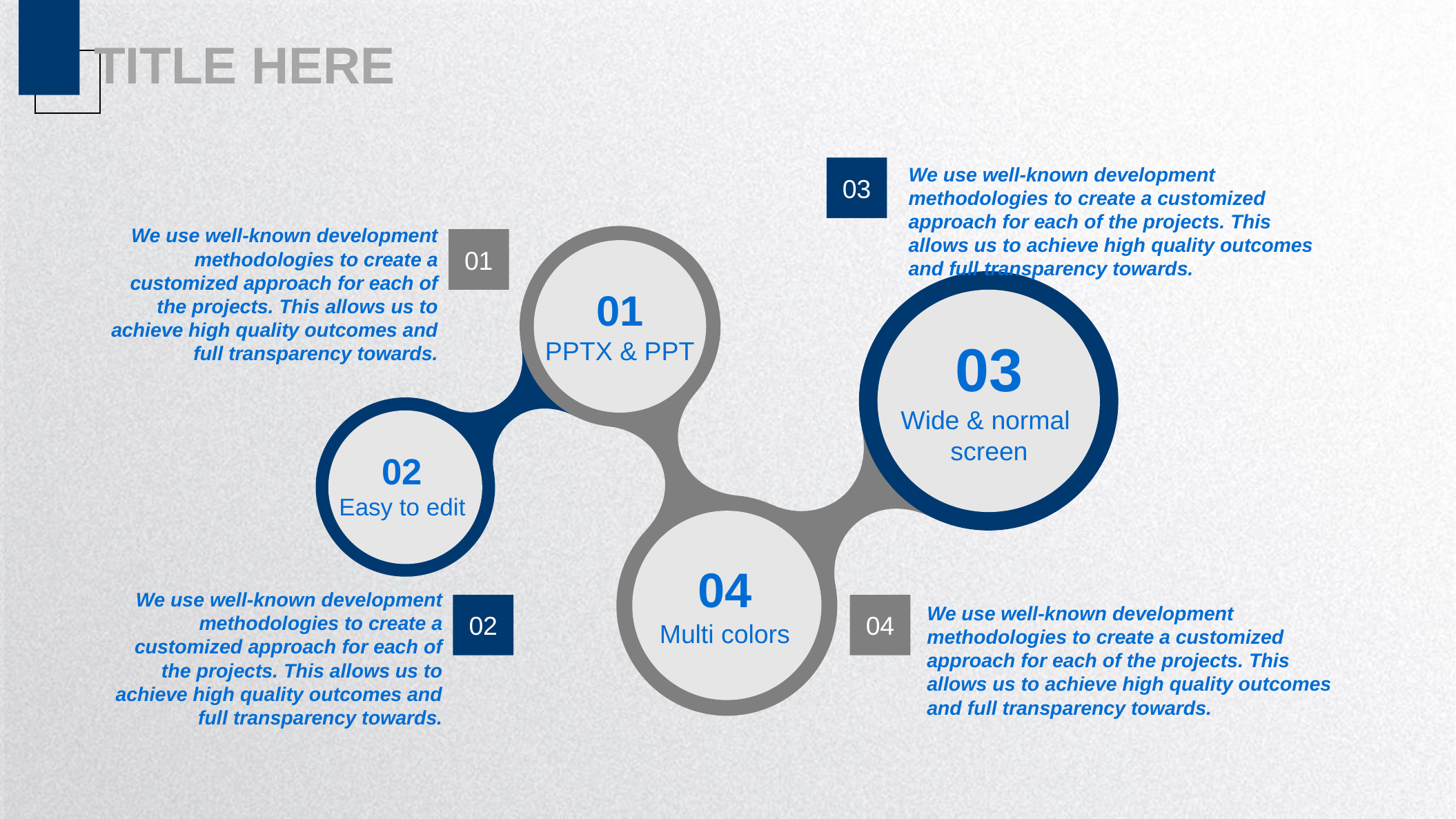

TITLE HERE

We use well-known development methodologies to create a customized approach for each of the projects. This allows us to achieve high quality outcomes and full transparency towards.
03
We use well-known development methodologies to create a customized approach for each of the projects. This allows us to achieve high quality outcomes and full transparency towards.
01

01
PPTX & PPT
03
Wide & normal
screen
02
Easy to edit
04
Multi colors
We use well-known development methodologies to create a customized approach for each of the projects. This allows us to achieve high quality outcomes and full transparency towards.
02
04
We use well-known development methodologies to create a customized approach for each of the projects. This allows us to achieve high quality outcomes and full transparency towards.